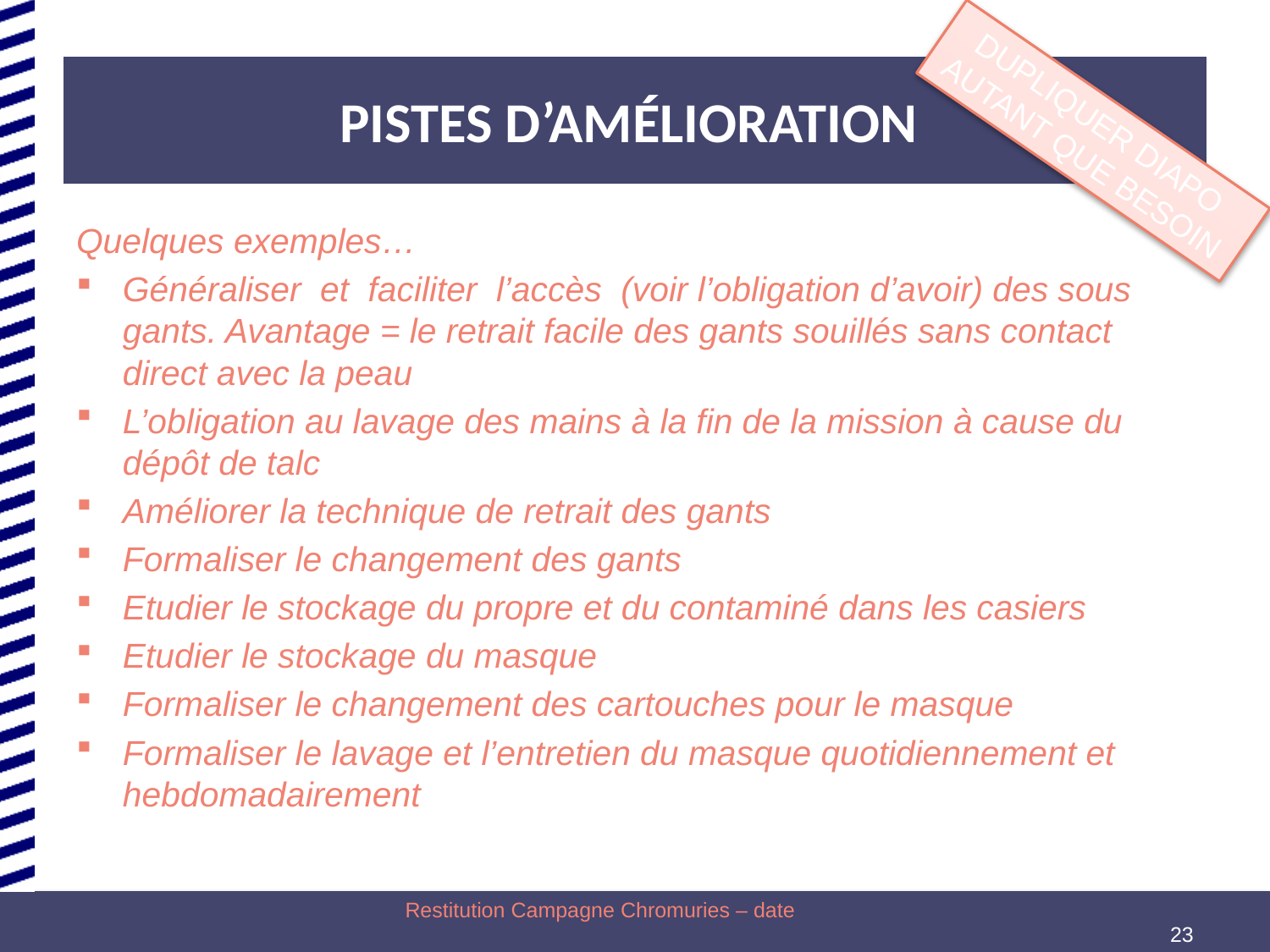

# PISTES d’amélioration
DUPLIQUER DIAPO
AUTANT QUE BESOIN
Quelques exemples…
Généraliser  et  faciliter  l’accès  (voir l’obligation d’avoir) des sous gants. Avantage = le retrait facile des gants souillés sans contact direct avec la peau
L’obligation au lavage des mains à la fin de la mission à cause du dépôt de talc
Améliorer la technique de retrait des gants
Formaliser le changement des gants
Etudier le stockage du propre et du contaminé dans les casiers
Etudier le stockage du masque
Formaliser le changement des cartouches pour le masque
Formaliser le lavage et l’entretien du masque quotidiennement et hebdomadairement

Restitution Campagne Chromuries – date
23